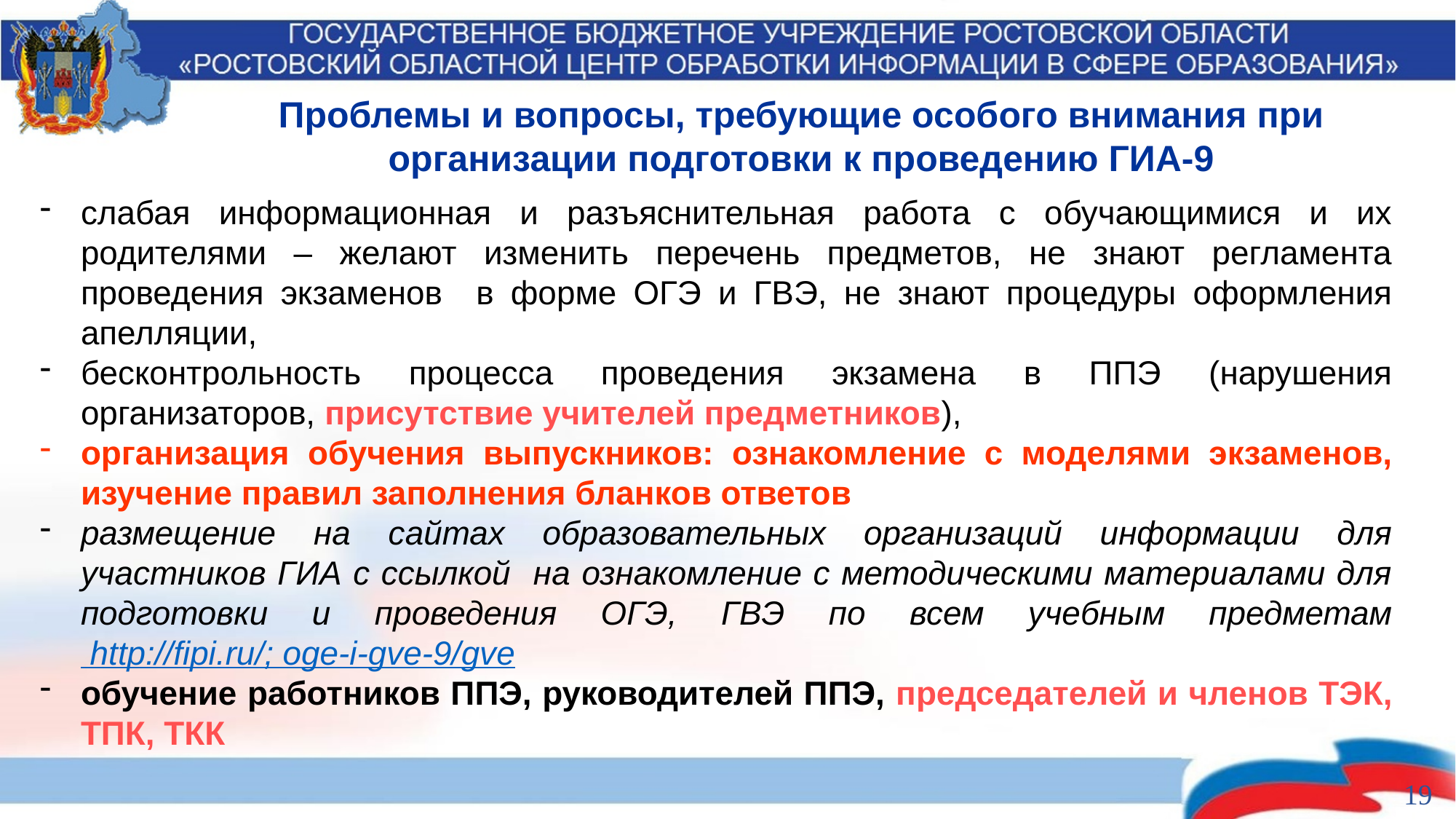

Проблемы и вопросы, требующие особого внимания при организации подготовки к проведению ГИА-9
слабая информационная и разъяснительная работа с обучающимися и их родителями – желают изменить перечень предметов, не знают регламента проведения экзаменов  в форме ОГЭ и ГВЭ, не знают процедуры оформления апелляции,
бесконтрольность процесса проведения экзамена в ППЭ (нарушения организаторов, присутствие учителей предметников),
организация обучения выпускников: ознакомление с моделями экзаменов, изучение правил заполнения бланков ответов
размещение на сайтах образовательных организаций информации для участников ГИА с ссылкой  на ознакомление с методическими материалами для подготовки и проведения ОГЭ, ГВЭ по всем учебным предметам http://fipi.ru/; oge-i-gve-9/gve
обучение работников ППЭ, руководителей ППЭ, председателей и членов ТЭК, ТПК, ТКК
19